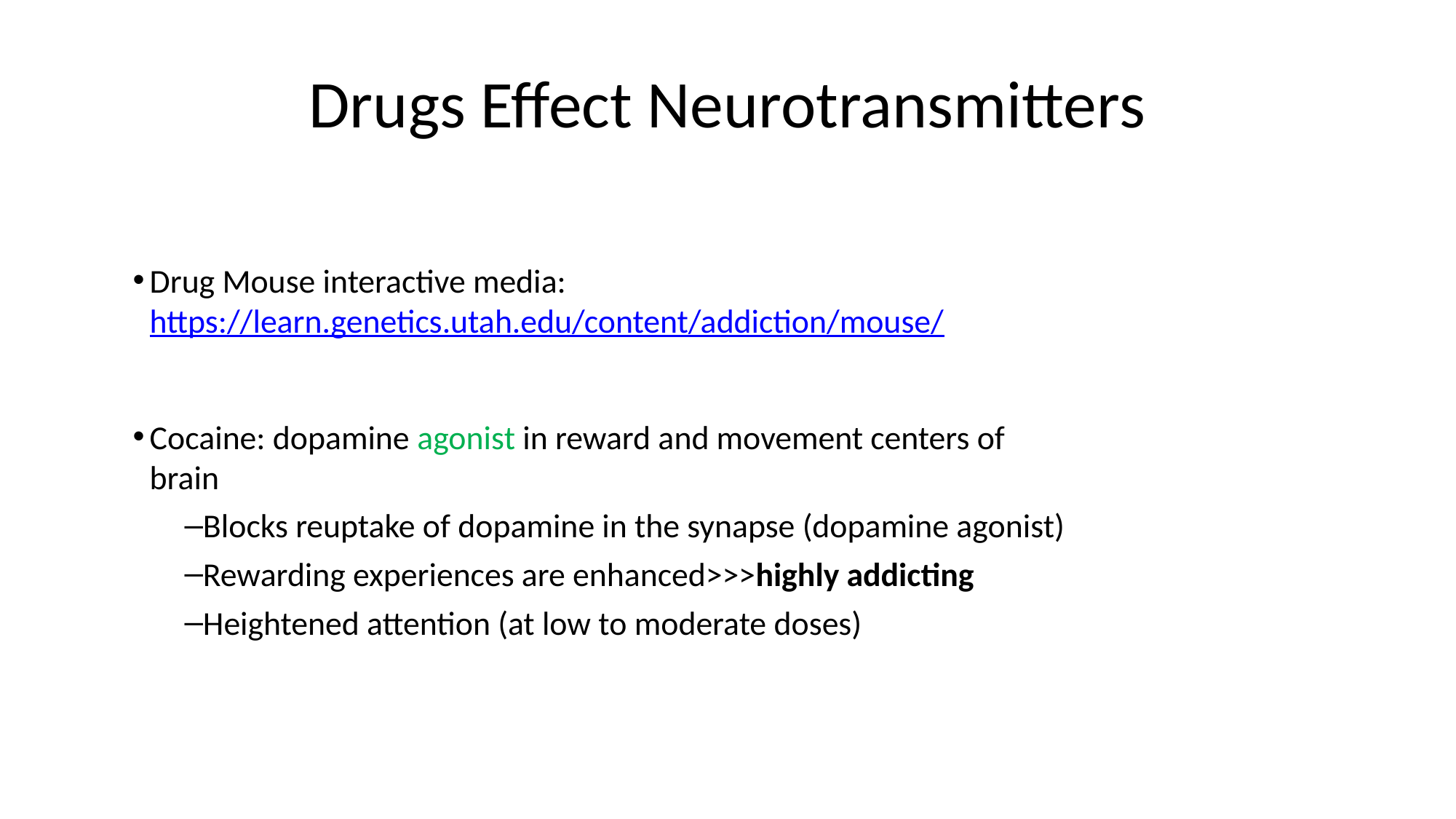

# Drugs Effect Neurotransmitters

Drug Mouse interactive media: https://learn.genetics.utah.edu/content/addiction/mouse/

Cocaine: dopamine agonist in reward and movement centers of brain
Blocks reuptake of dopamine in the synapse (dopamine agonist)
Rewarding experiences are enhanced>>>highly addicting
Heightened attention (at low to moderate doses)